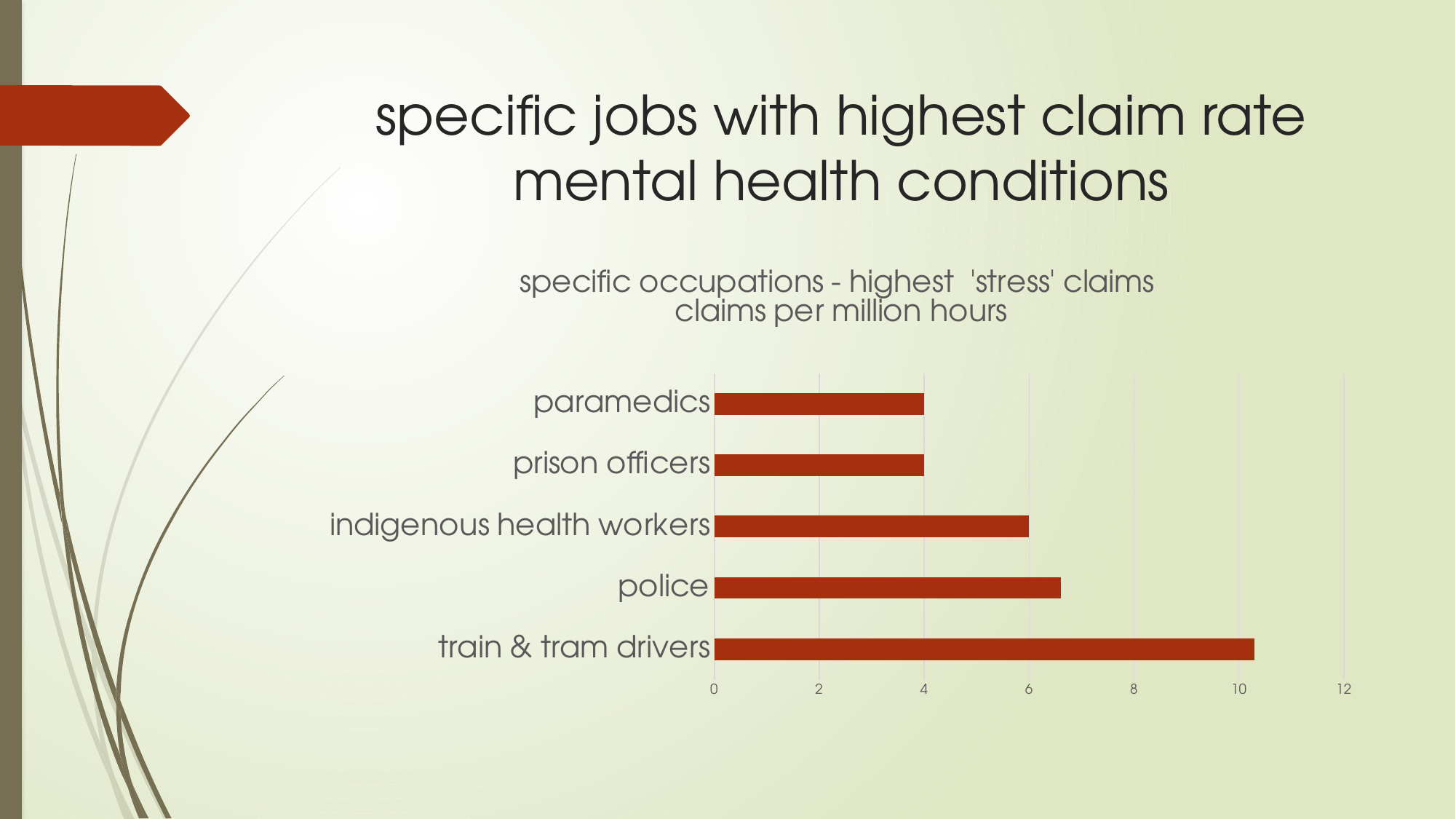

# specific jobs with highest claim rate mental health conditions

### Chart: specific occupations - highest  'stress' claims
claims per million hours

| Category | claims/ million hours |
|---|---|
| train & tram drivers | 10.3 |
| police | 6.6 |
| indigenous health workers | 6.0 |
| prison officers | 4.0 |
| paramedics | 4.0 |